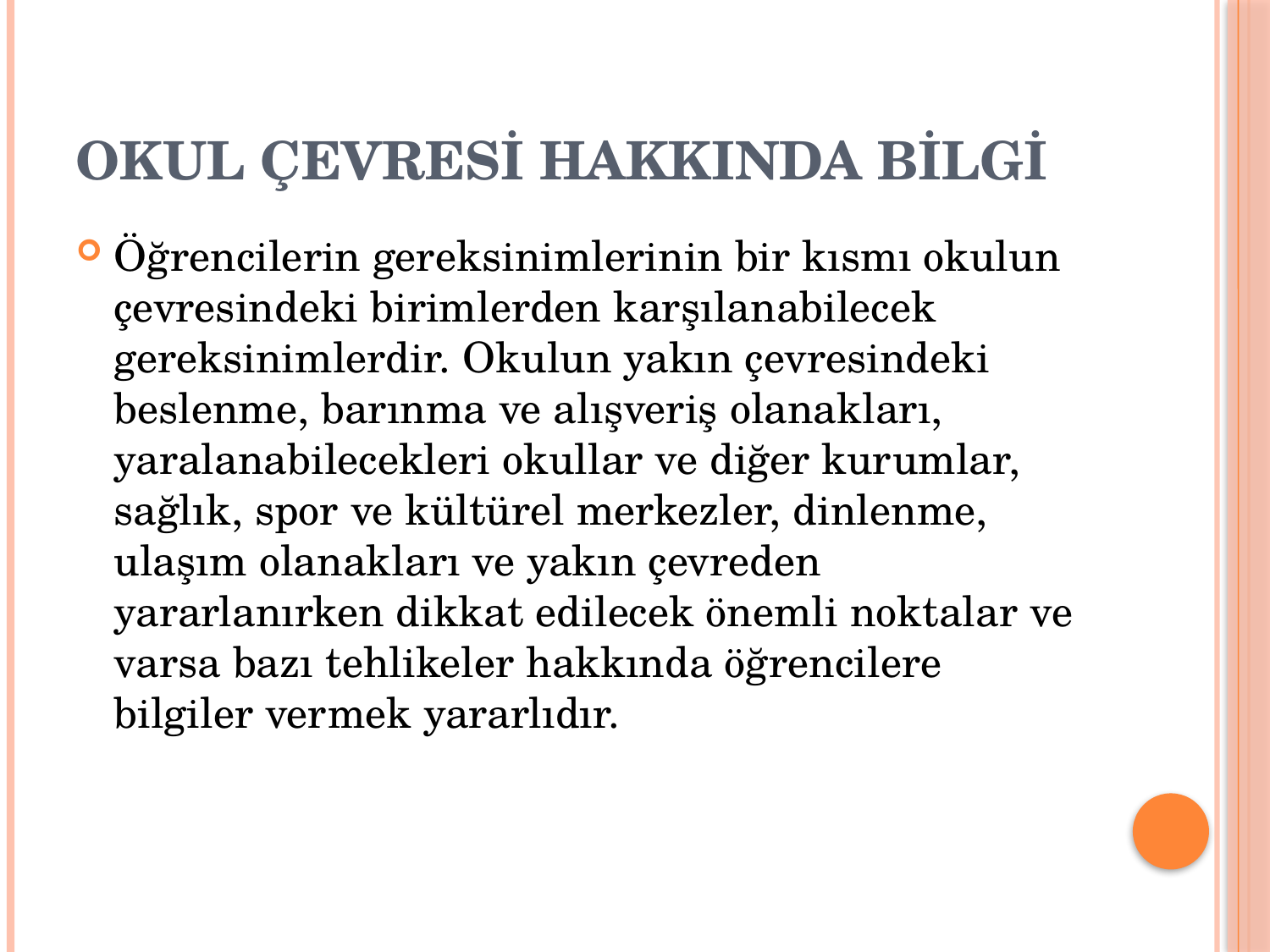

# Okul çevresi hakkında bilgi
Öğrencilerin gereksinimlerinin bir kısmı okulun çevresindeki birimlerden karşılanabilecek gereksinimlerdir. Okulun yakın çevresindeki beslenme, barınma ve alışveriş olanakları, yaralanabilecekleri okullar ve diğer kurumlar, sağlık, spor ve kültürel merkezler, dinlenme, ulaşım olanakları ve yakın çevreden yararlanırken dikkat edilecek önemli noktalar ve varsa bazı tehlikeler hakkında öğrencilere bilgiler vermek yararlıdır.